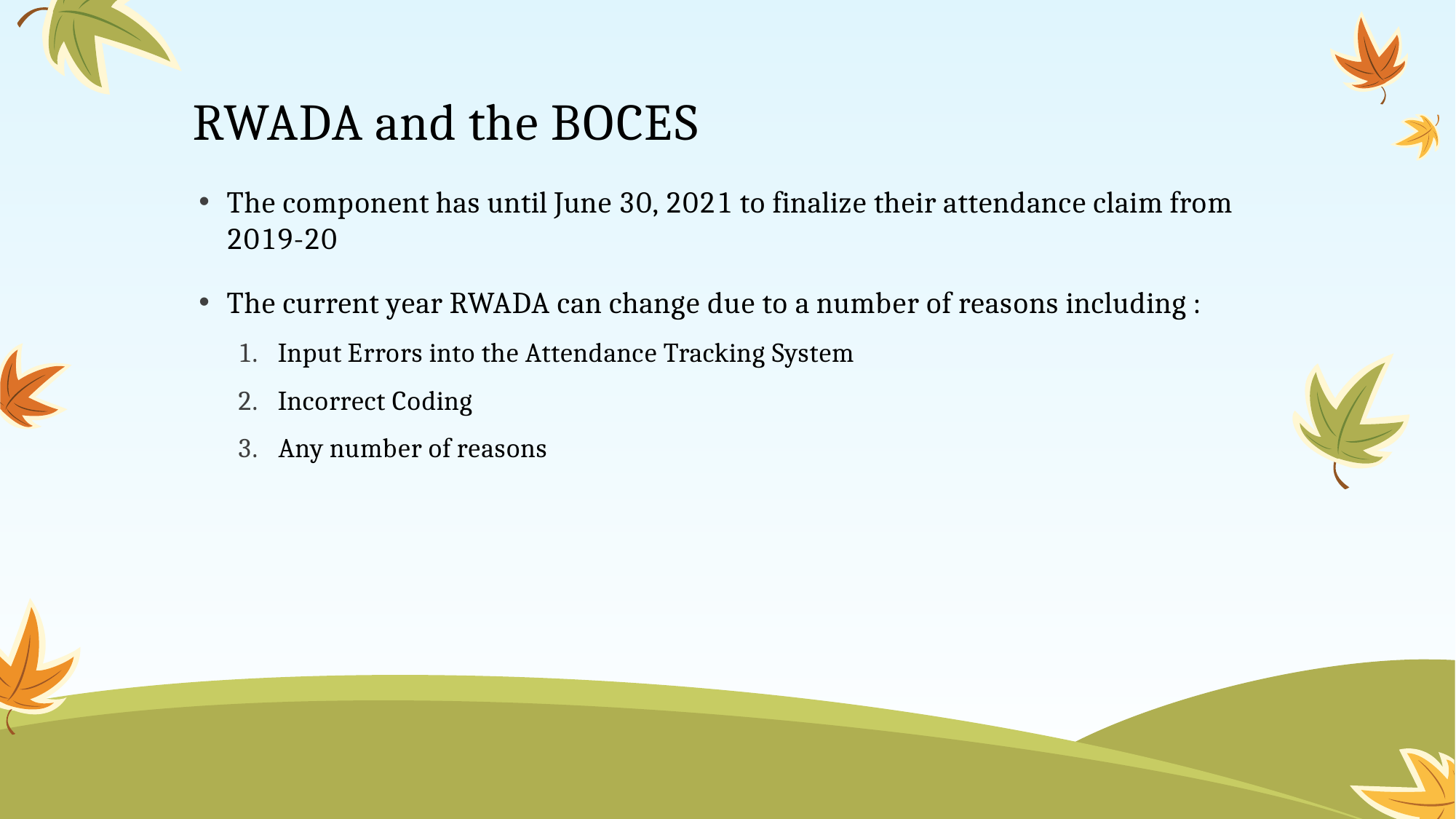

# RWADA and the BOCES
The component has until June 30, 2021 to finalize their attendance claim from 2019-20
The current year RWADA can change due to a number of reasons including :
Input Errors into the Attendance Tracking System
Incorrect Coding
Any number of reasons